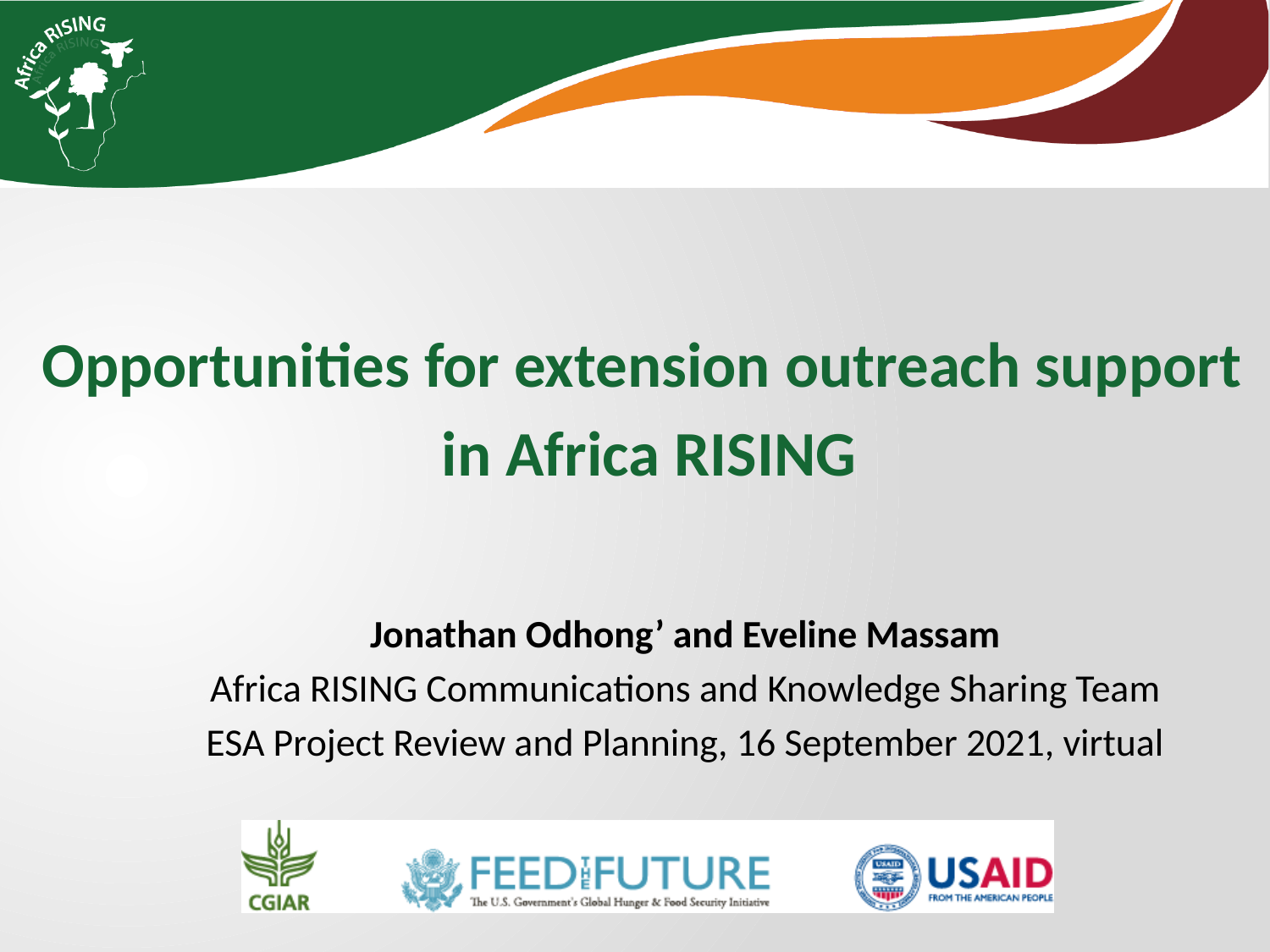

Opportunities for extension outreach support
in Africa RISING
Jonathan Odhong’ and Eveline Massam
Africa RISING Communications and Knowledge Sharing Team
ESA Project Review and Planning, 16 September 2021, virtual